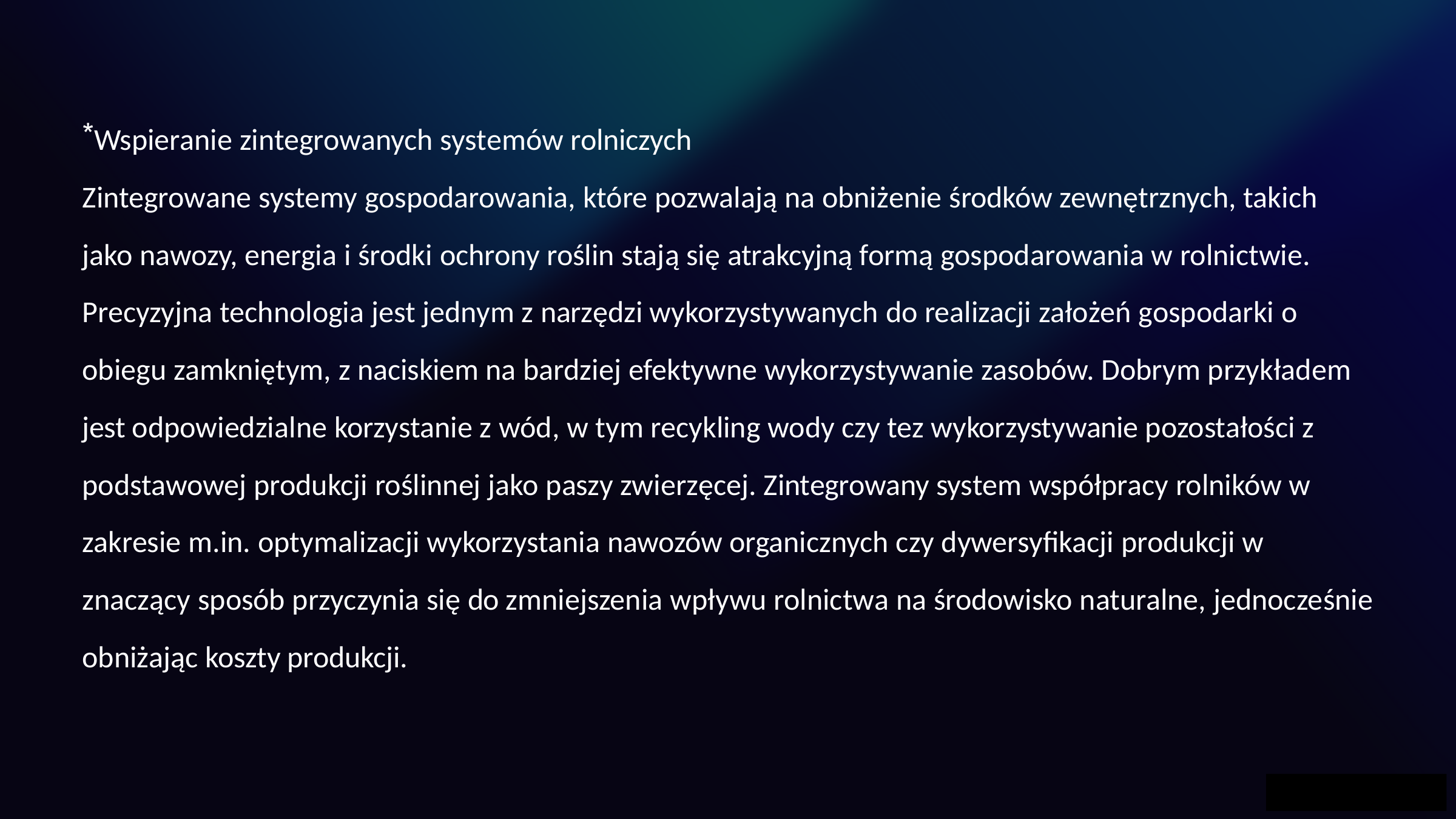

Wspieranie zintegrowanych systemów rolniczych
Zintegrowane systemy gospodarowania, które pozwalają na obniżenie środków zewnętrznych, takich jako nawozy, energia i środki ochrony roślin stają się atrakcyjną formą gospodarowania w rolnictwie. Precyzyjna technologia jest jednym z narzędzi wykorzystywanych do realizacji założeń gospodarki o obiegu zamkniętym, z naciskiem na bardziej efektywne wykorzystywanie zasobów. Dobrym przykładem jest odpowiedzialne korzystanie z wód, w tym recykling wody czy tez wykorzystywanie pozostałości z podstawowej produkcji roślinnej jako paszy zwierzęcej. Zintegrowany system współpracy rolników w zakresie m.in. optymalizacji wykorzystania nawozów organicznych czy dywersyfikacji produkcji w znaczący sposób przyczynia się do zmniejszenia wpływu rolnictwa na środowisko naturalne, jednocześnie obniżając koszty produkcji.